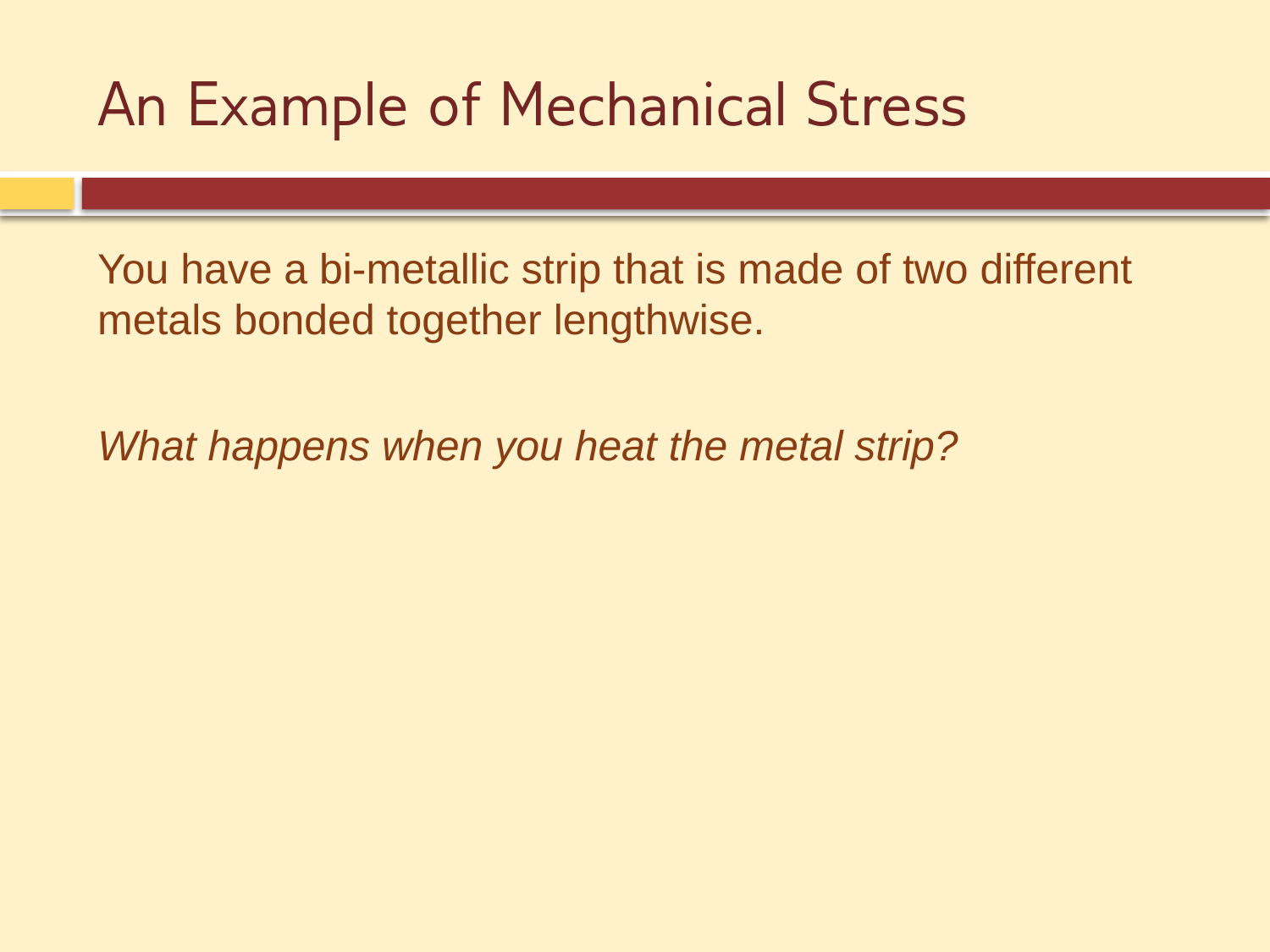

# An Example of Mechanical Stress
You have a bi-metallic strip that is made of two different metals bonded together lengthwise.

What happens when you heat the metal strip?